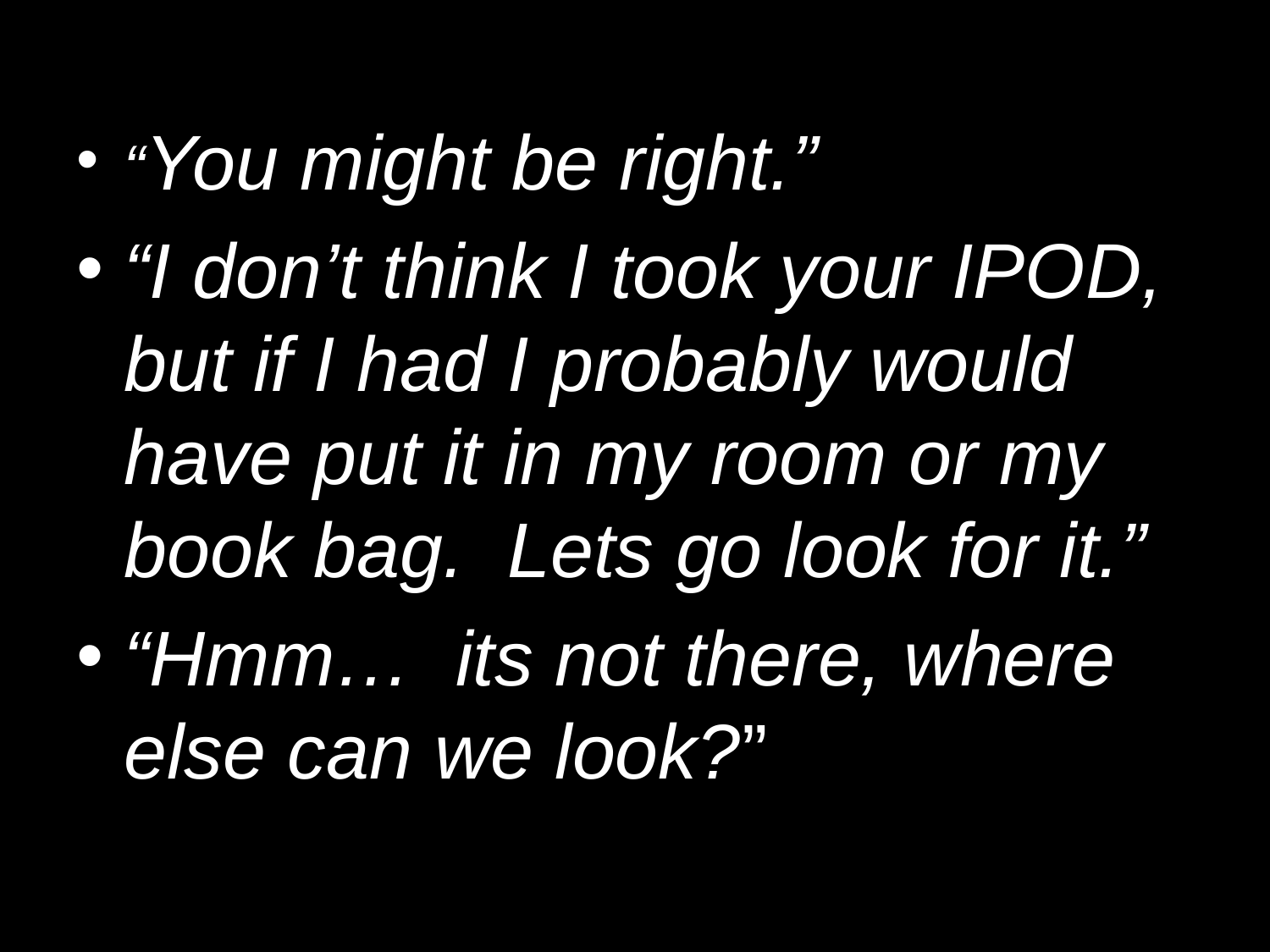

“You might be right.”
“I don’t think I took your IPOD, but if I had I probably would have put it in my room or my book bag.  Lets go look for it.”
“Hmm…  its not there, where else can we look?”